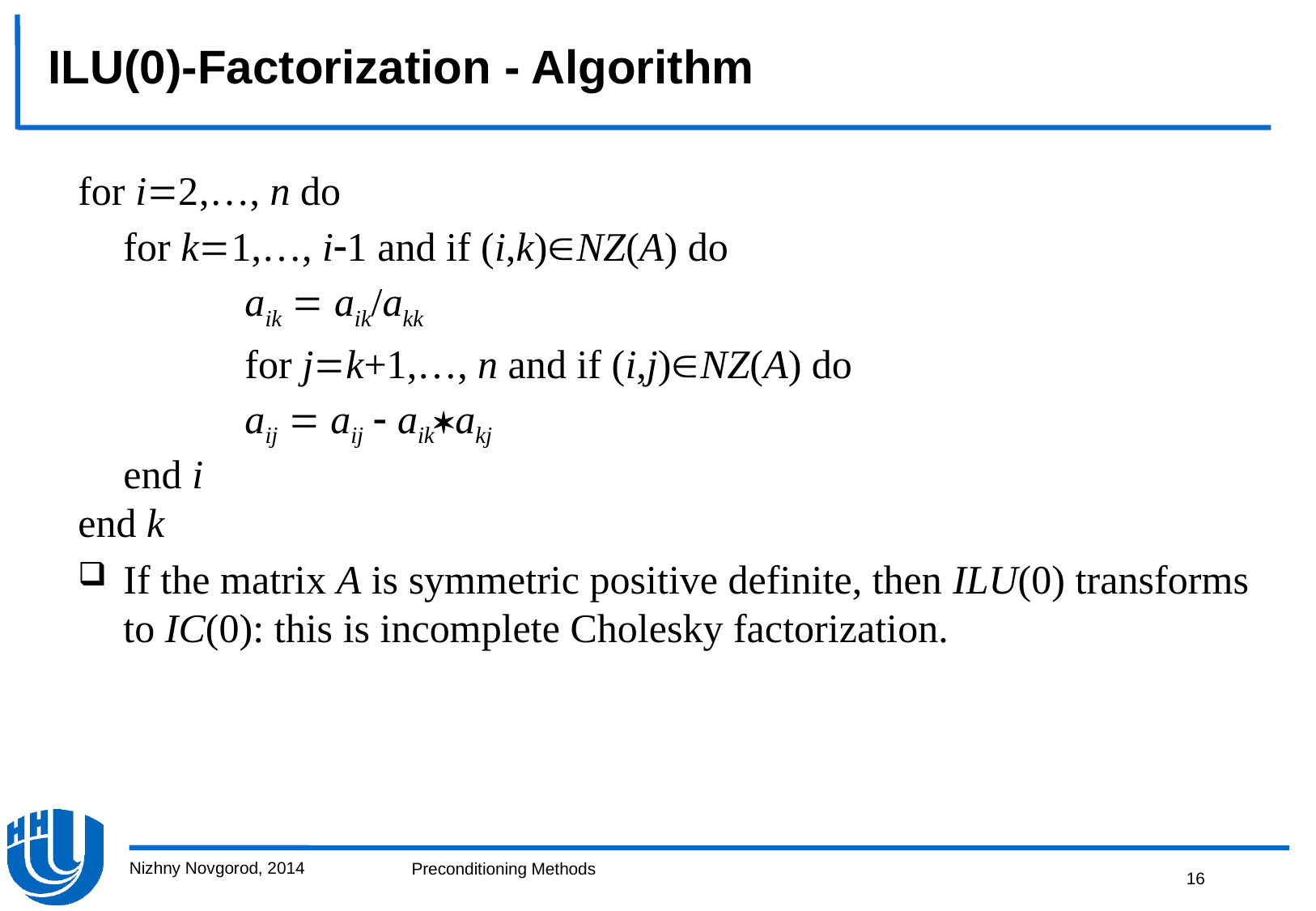

ILU(0)-Factorization - Algorithm

for i=2,…, n do
	for k=1,…, i−1 and if (i,k)∈NZ(A) do
		aik = aik/akk
		for j=k+1,…, n and if (i,j)∈NZ(A) do
		aij = aij − aik∗akj
	end i
end k
If the matrix A is symmetric positive definite, then ILU(0) transforms to IC(0): this is incomplete Cholesky factorization.
Nizhny Novgorod, 2014
16
Preconditioning Methods